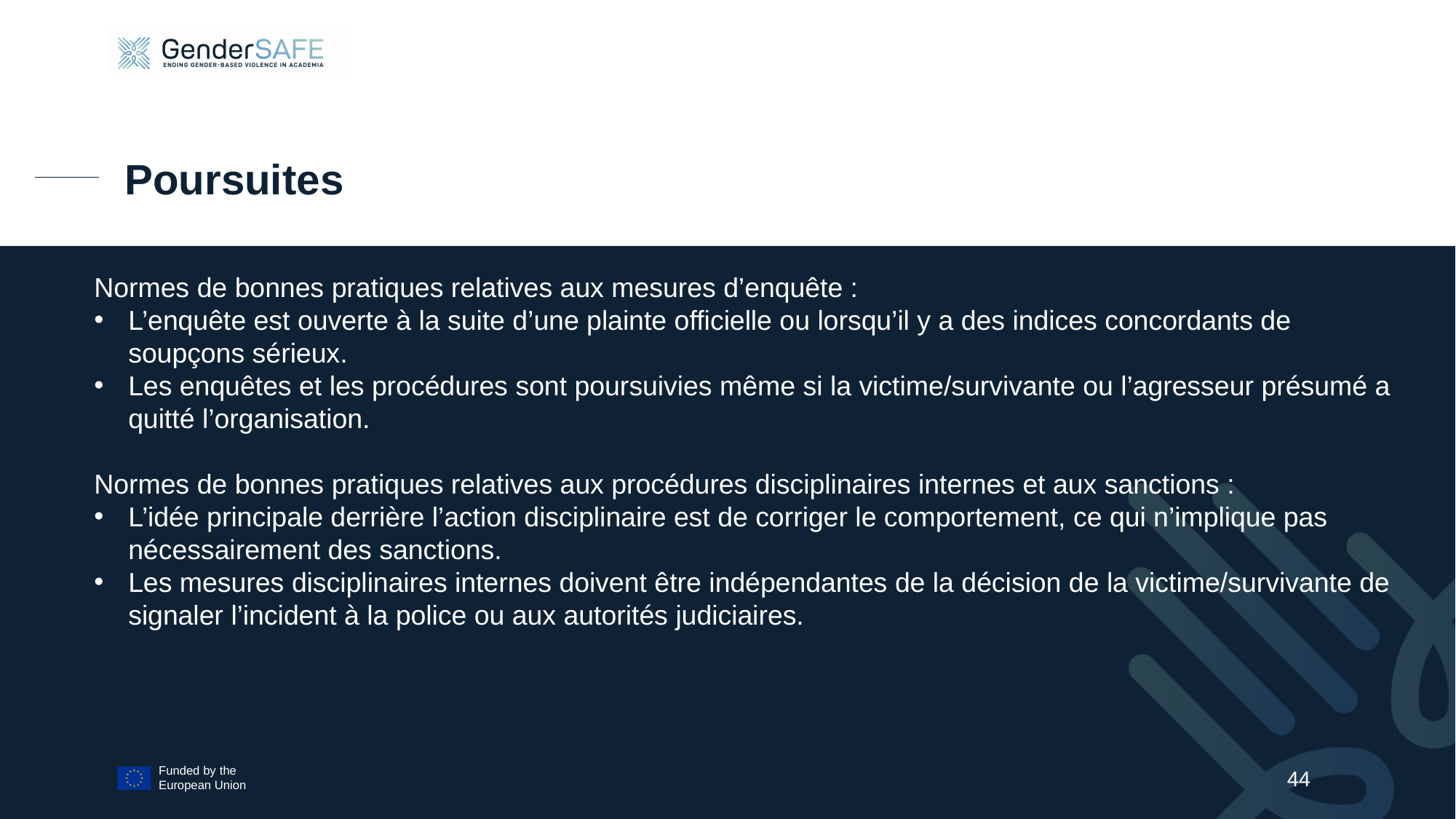

# Poursuites
Normes de bonnes pratiques relatives aux mesures d’enquête :
L’enquête est ouverte à la suite d’une plainte officielle ou lorsqu’il y a des indices concordants de soupçons sérieux.
Les enquêtes et les procédures sont poursuivies même si la victime/survivante ou l’agresseur présumé a quitté l’organisation.

Normes de bonnes pratiques relatives aux procédures disciplinaires internes et aux sanctions :
L’idée principale derrière l’action disciplinaire est de corriger le comportement, ce qui n’implique pas nécessairement des sanctions.
Les mesures disciplinaires internes doivent être indépendantes de la décision de la victime/survivante de signaler l’incident à la police ou aux autorités judiciaires.